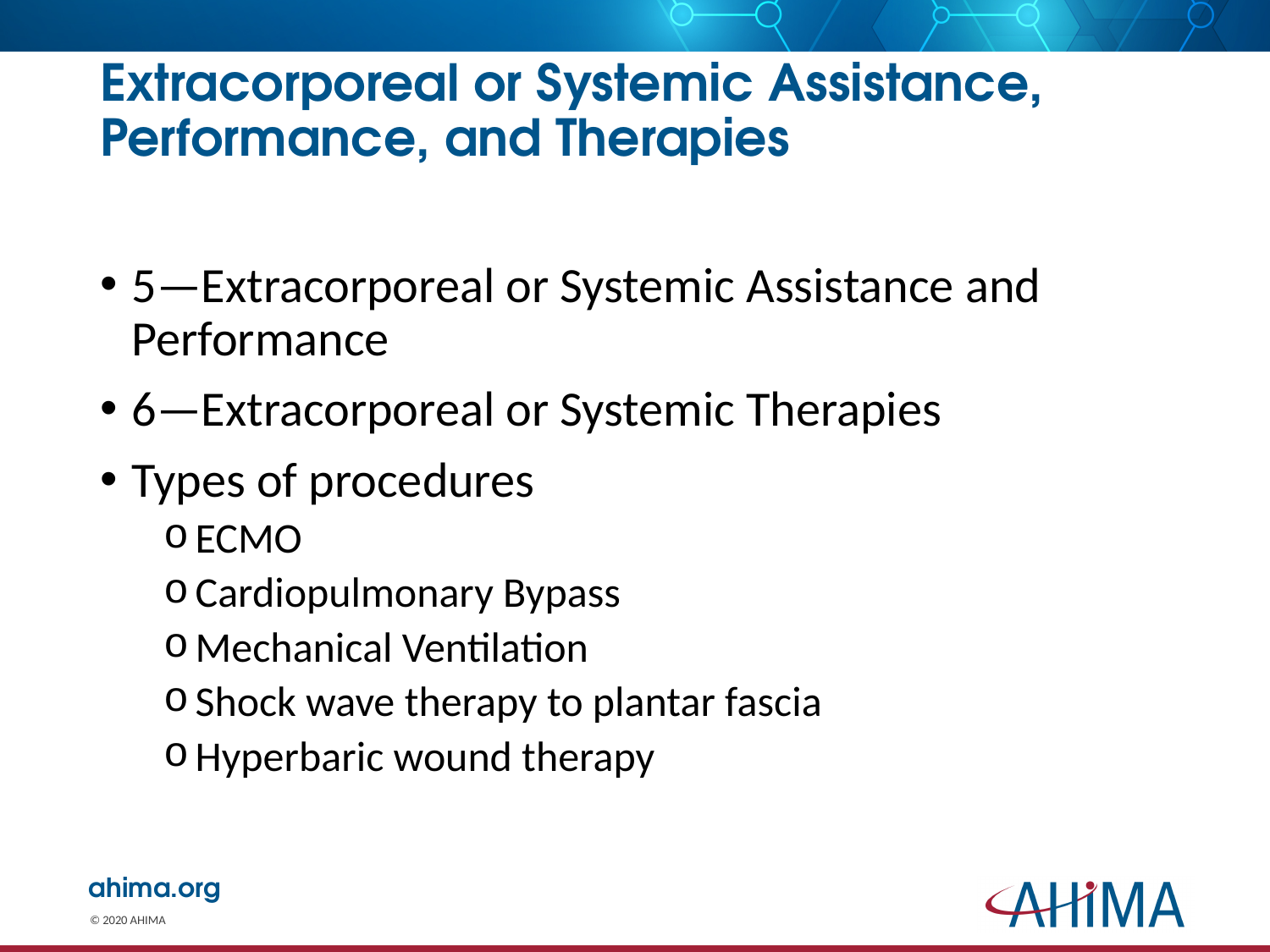

# Extracorporeal or Systemic Assistance, Performance, and Therapies
5—Extracorporeal or Systemic Assistance and Performance
6—Extracorporeal or Systemic Therapies
Types of procedures
ECMO
Cardiopulmonary Bypass
Mechanical Ventilation
Shock wave therapy to plantar fascia
Hyperbaric wound therapy